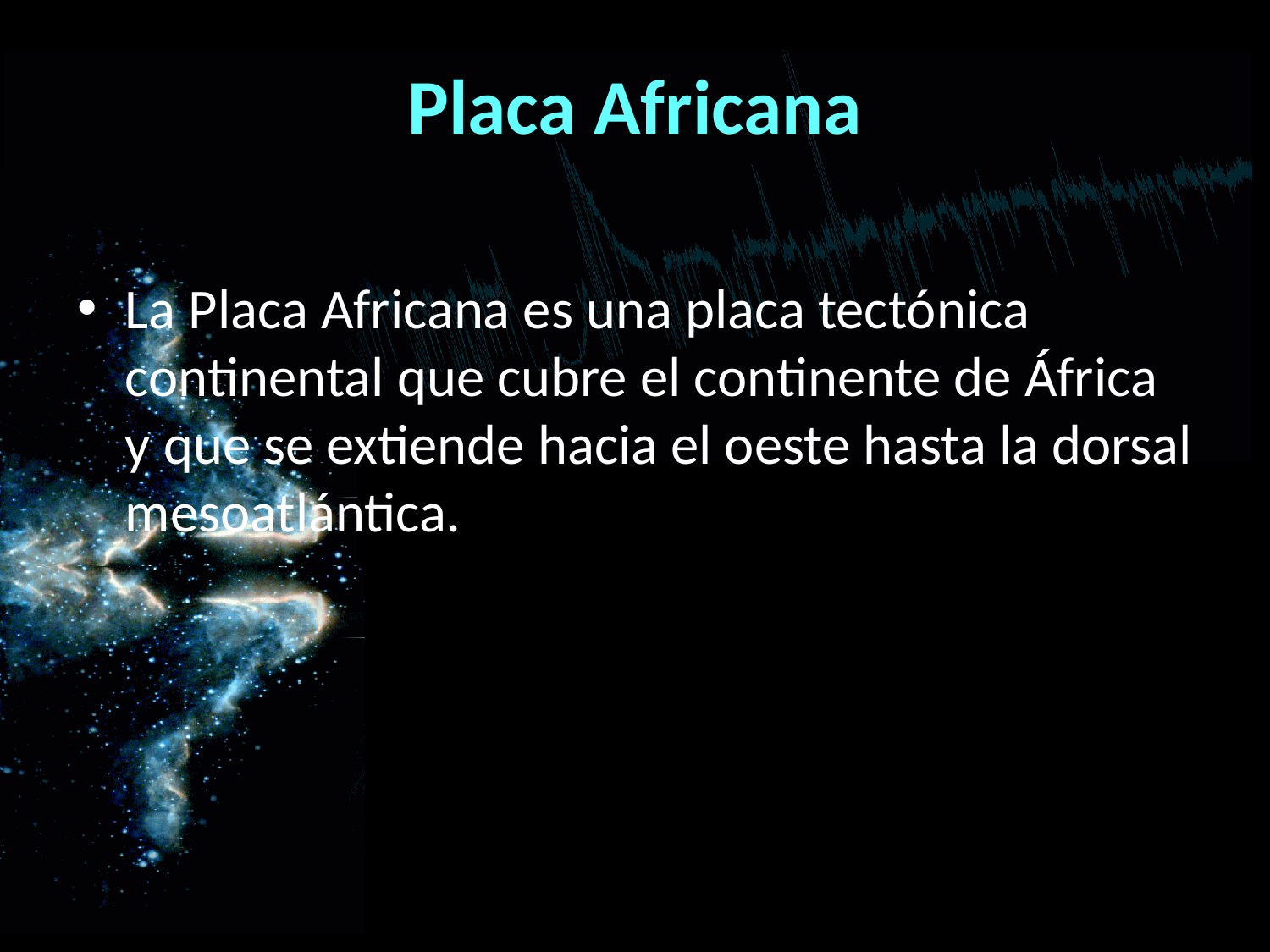

# Placa Africana
La Placa Africana es una placa tectónica continental que cubre el continente de África y que se extiende hacia el oeste hasta la dorsal mesoatlántica.